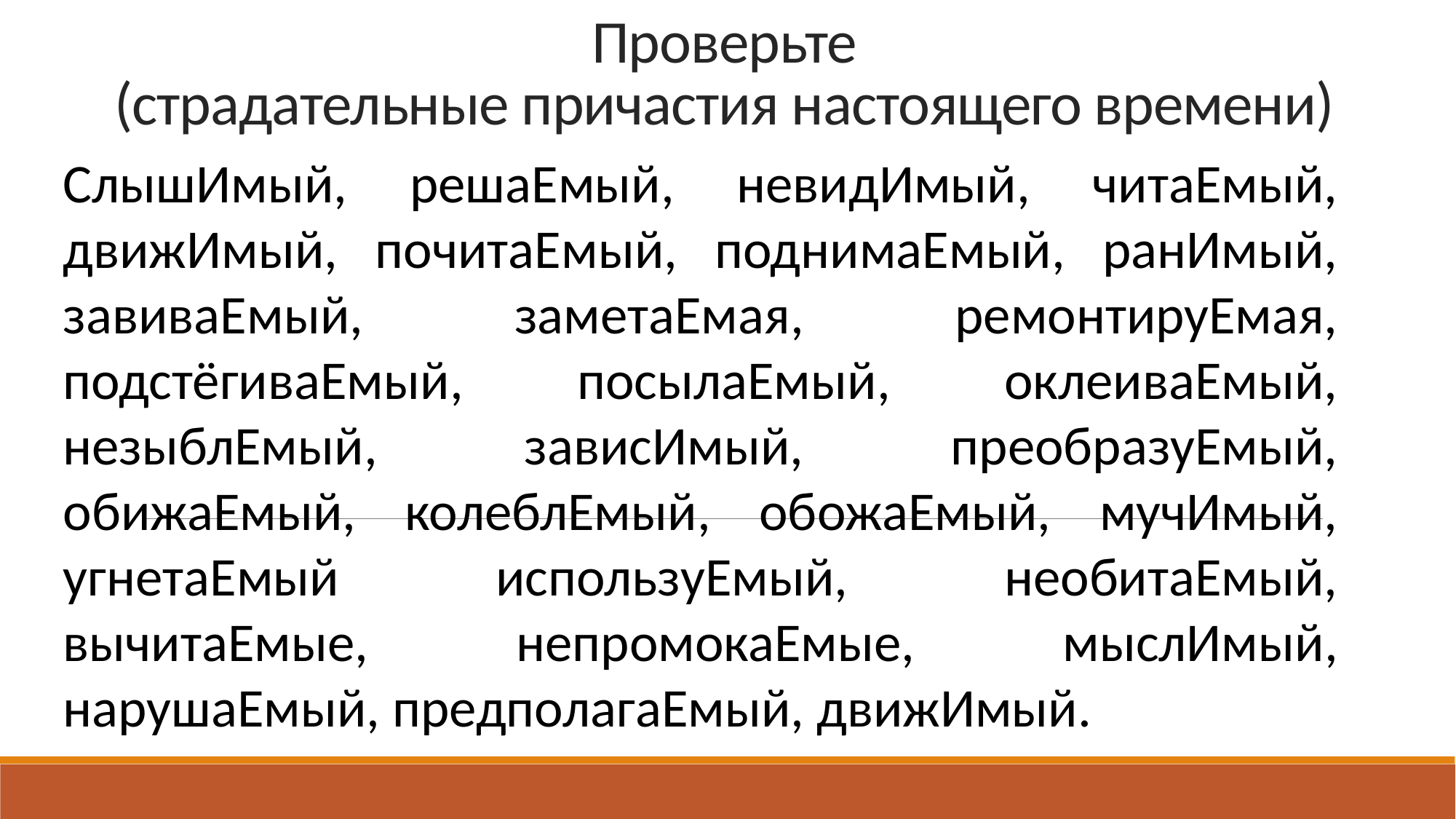

# Проверьте (страдательные причастия настоящего времени)

СлышИмый, решаЕмый, невидИмый, читаЕмый, движИмый, почитаЕмый, поднимаЕмый, ранИмый, завиваЕмый, заметаЕмая, ремонтируЕмая, подстёгиваЕмый, посылаЕмый, оклеиваЕмый, незыблЕмый, зависИмый, преобразуЕмый, обижаЕмый, колеблЕмый, обожаЕмый, мучИмый, угнетаЕмый используЕмый, необитаЕмый, вычитаЕмые, непромокаЕмые, мыслИмый, нарушаЕмый, предполагаЕмый, движИмый.